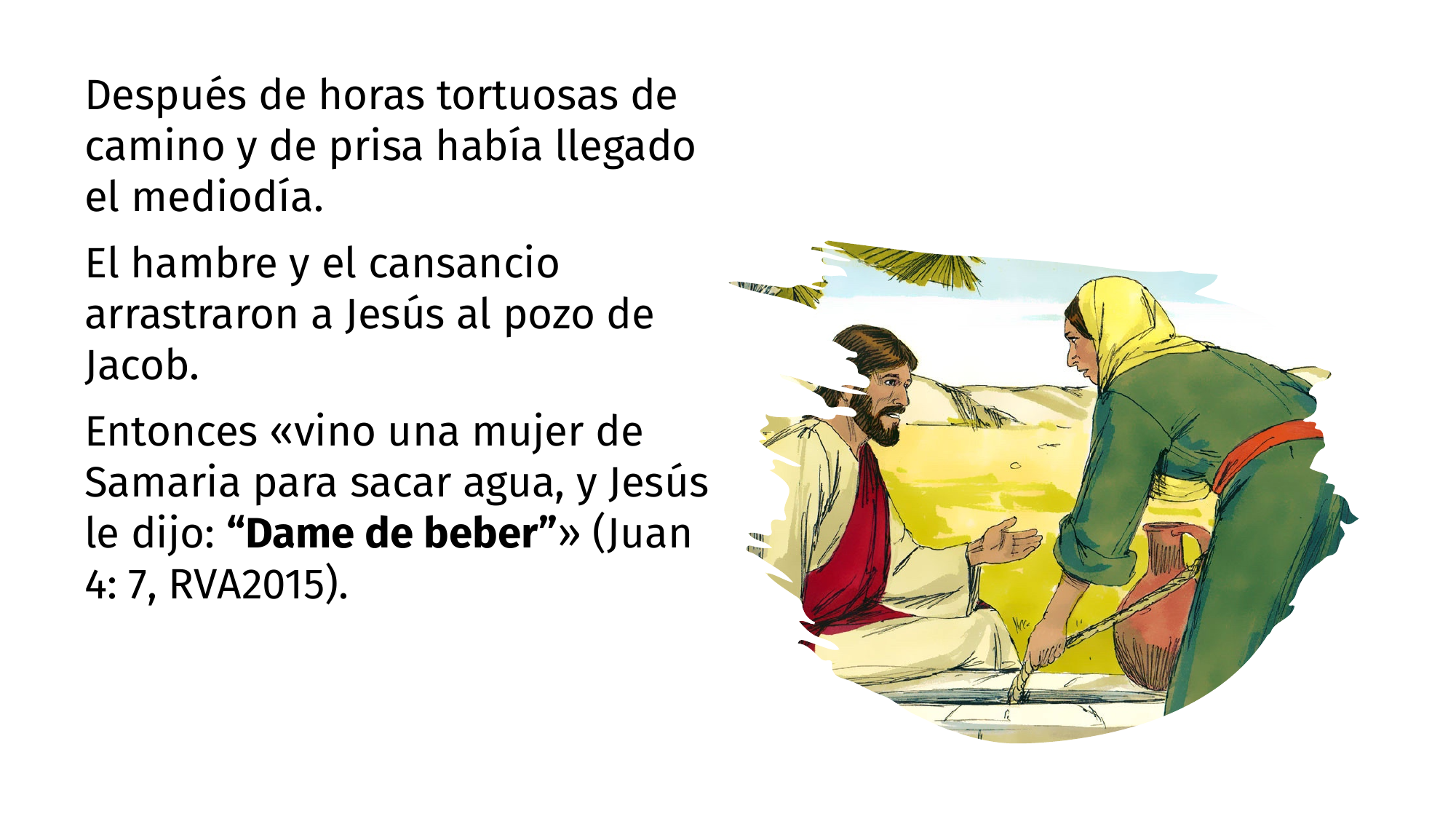

# Después de horas tortuosas de camino y de prisa había llegado el mediodía.
El hambre y el cansancio arrastraron a Jesús al pozo de Jacob.
Entonces «vino una mujer de Samaria para sacar agua, y Jesús le dijo: “Dame de beber”» (Juan 4: 7, RVA2015).